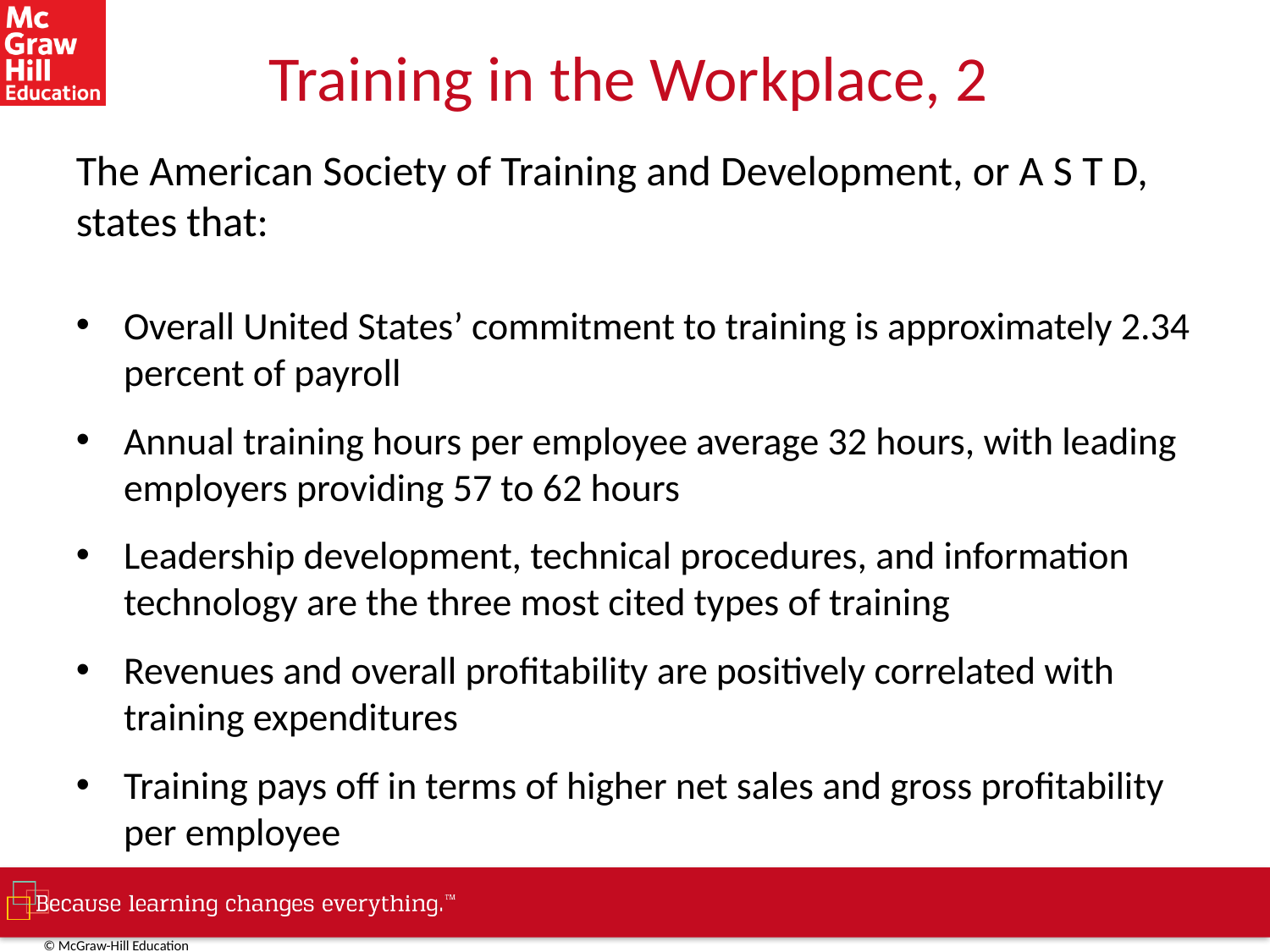

# Training in the Workplace, 2
The American Society of Training and Development, or A S T D, states that:

Overall United States’ commitment to training is approximately 2.34 percent of payroll
Annual training hours per employee average 32 hours, with leading employers providing 57 to 62 hours
Leadership development, technical procedures, and information technology are the three most cited types of training
Revenues and overall profitability are positively correlated with training expenditures
Training pays off in terms of higher net sales and gross profitability per employee